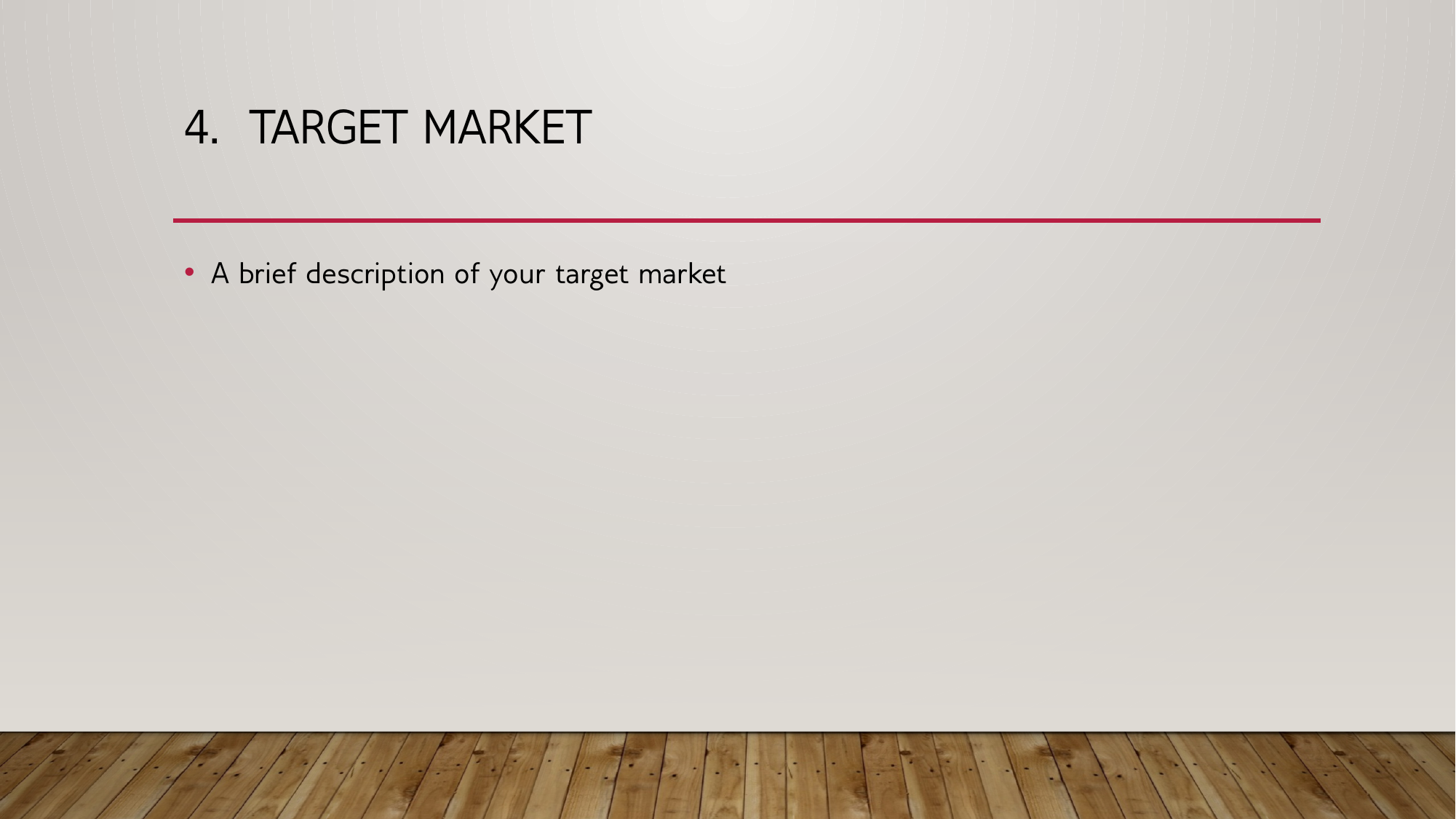

# 4.  Target Market
A brief description of your target market